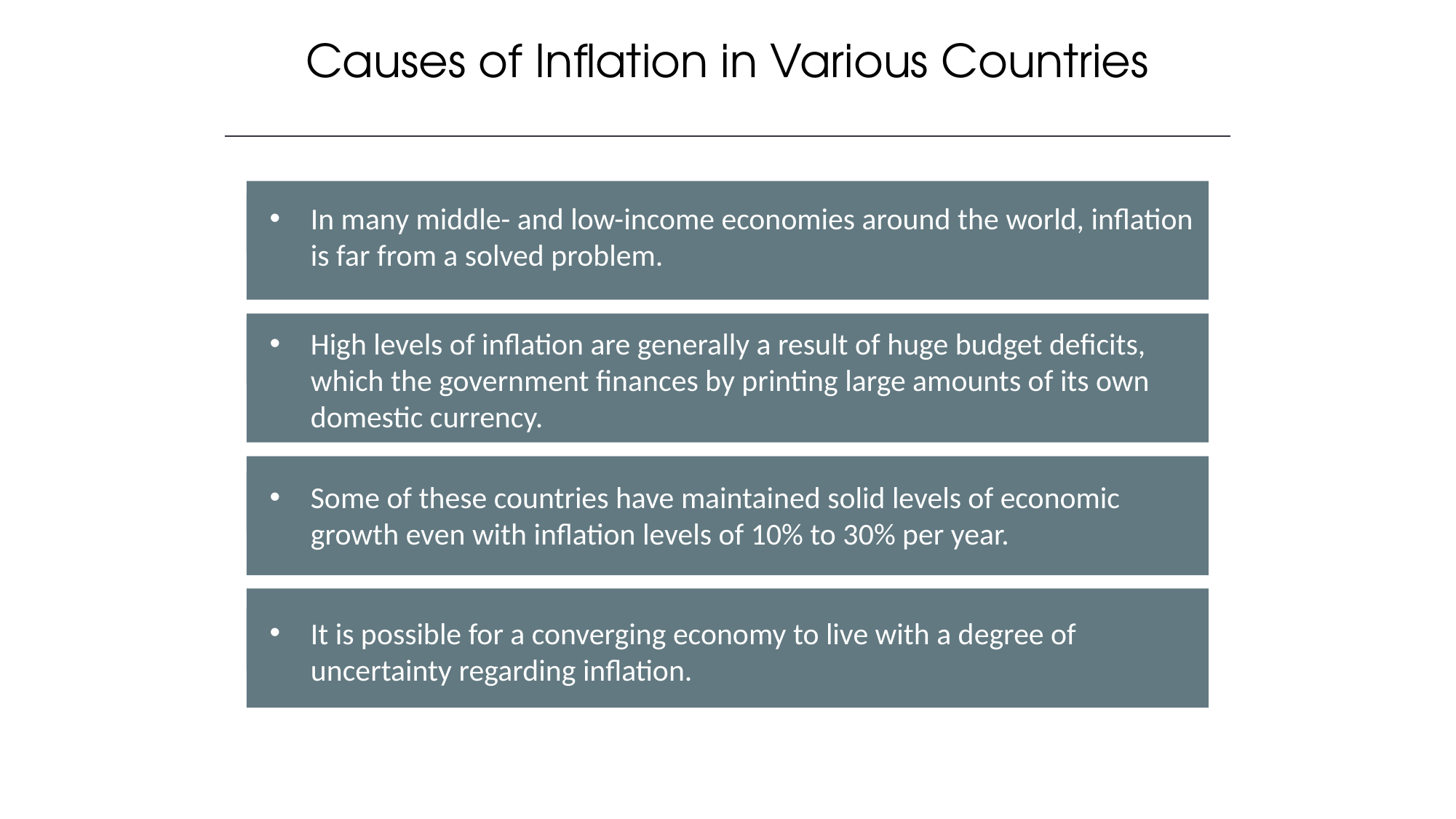

Causes of Inflation in Various Countries
HAWKES LEARNING

In many middle- and low-income economies around the world, inflation is far from a solved problem.

High levels of inflation are generally a result of huge budget deficits, which the government finances by printing large amounts of its own domestic currency.

Some of these countries have maintained solid levels of economic growth even with inflation levels of 10% to 30% per year.
The CPI is subject to two types of bias: substitution bias and quality/new goods bias.

It is possible for a converging economy to live with a degree of uncertainty regarding inflation.
Both substitution bias and quality/new goods bias tend to overstate the negative impact of inflation on consumers.